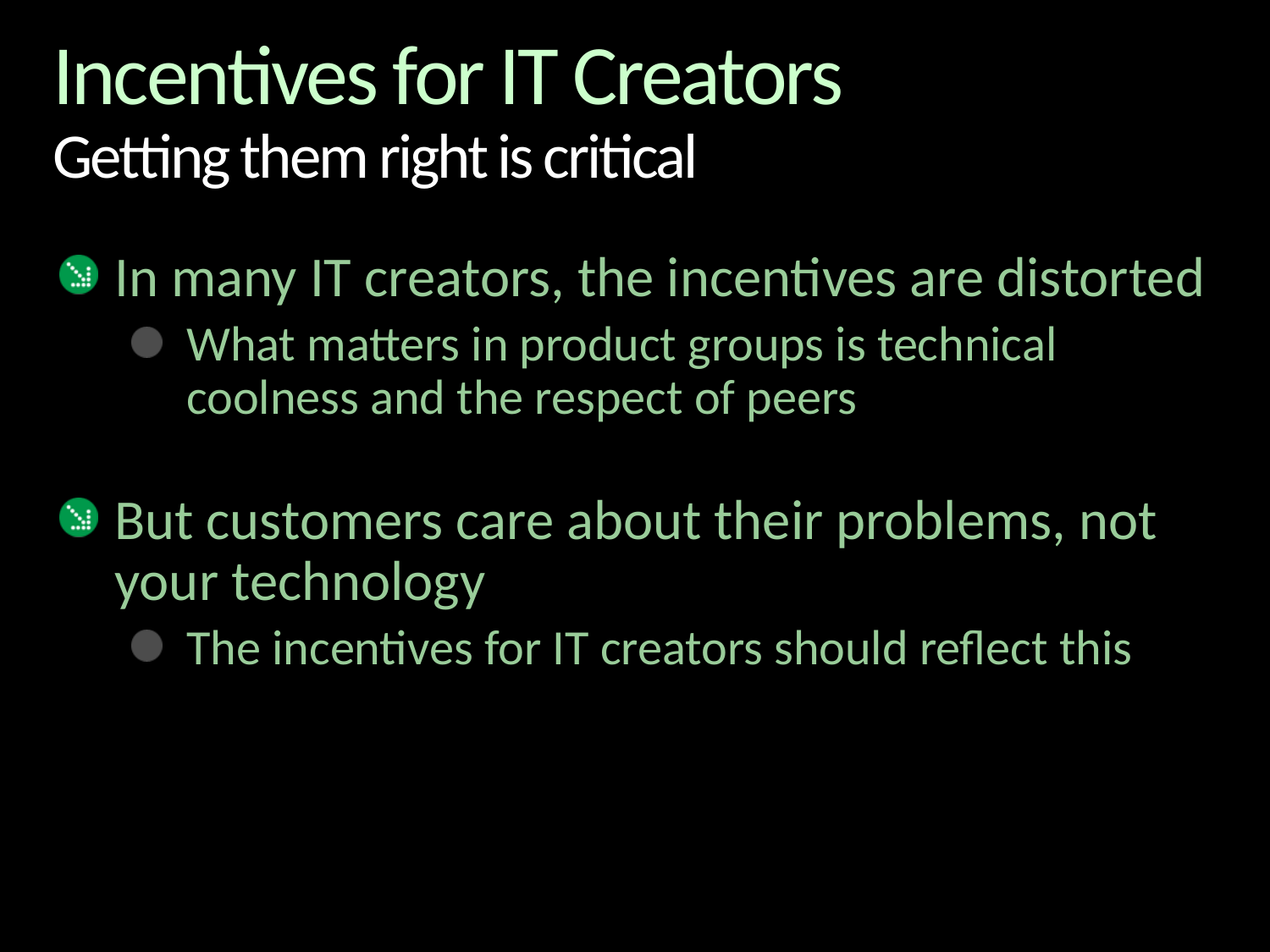

# Incentives for IT Creators Getting them right is critical
In many IT creators, the incentives are distorted
What matters in product groups is technical coolness and the respect of peers

But customers care about their problems, not your technology
The incentives for IT creators should reflect this